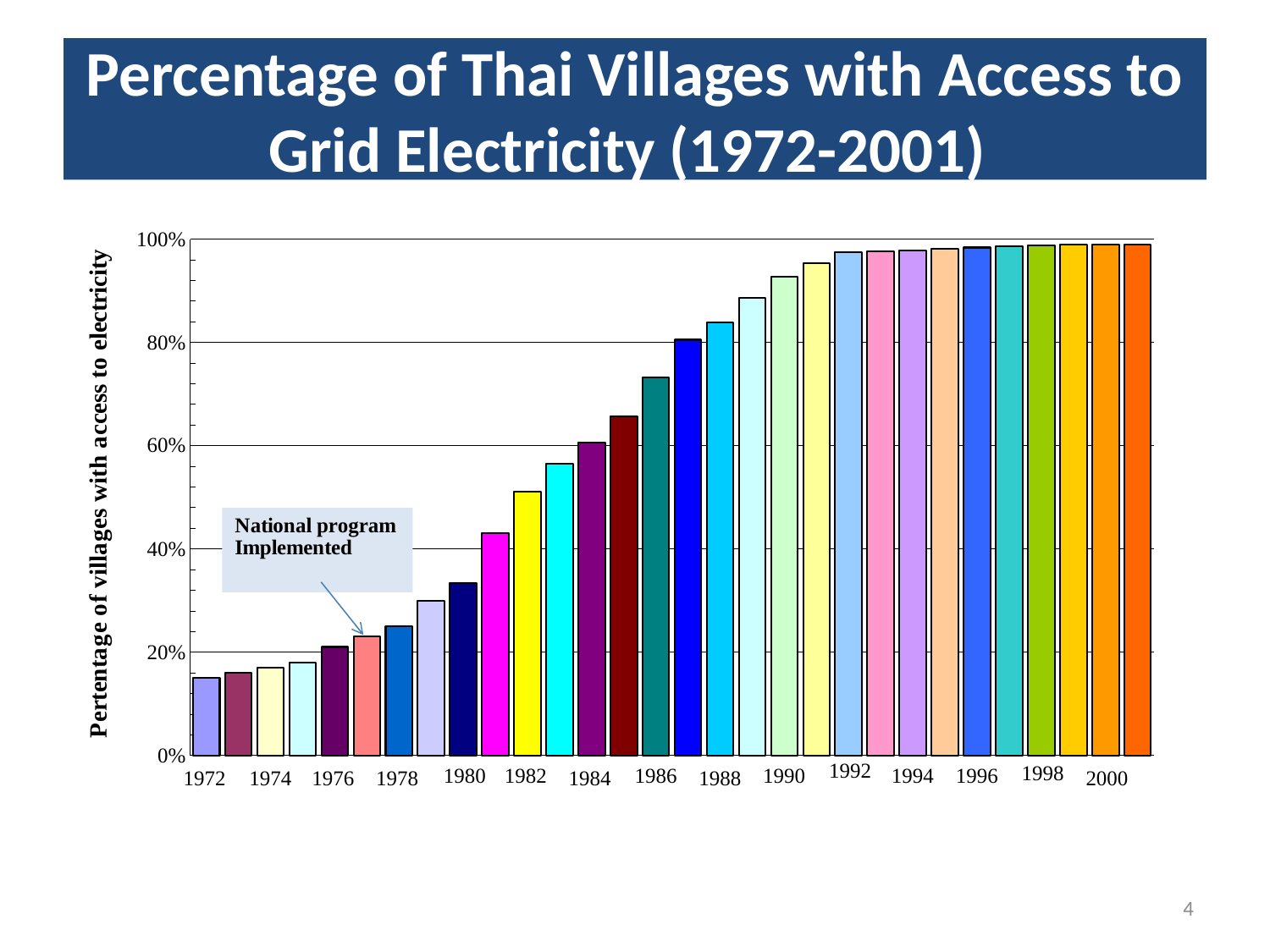

# Percentage of Thai Villages with Access to Grid Electricity (1972-2001)

### Chart

| Category |  |
|---|---|
4